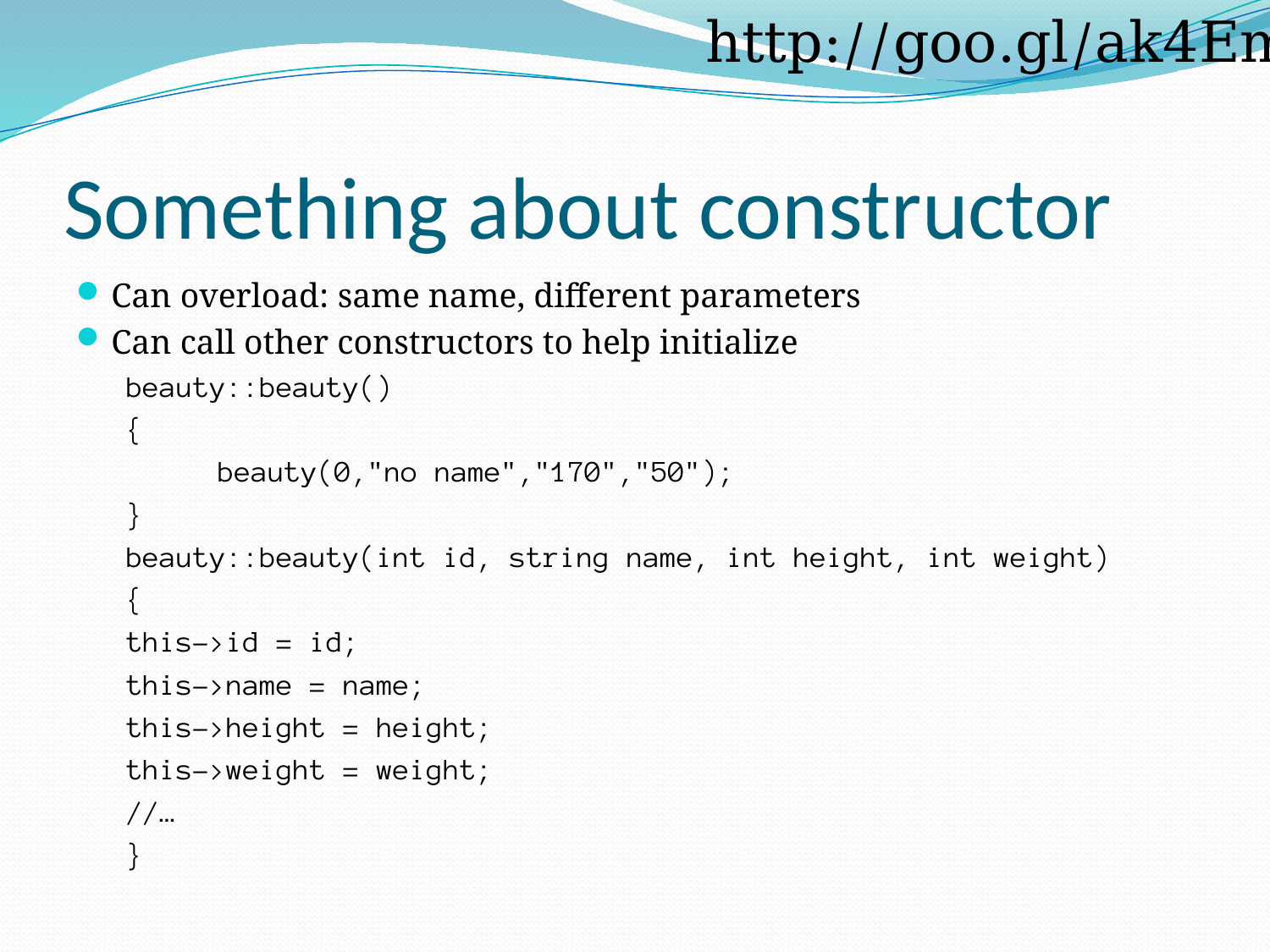

http://goo.gl/ak4Em
# Something about constructor
Can overload: same name, different parameters
Can call other constructors to help initialize
beauty::beauty()
{
 	beauty(0,"no name","170","50");
}
beauty::beauty(int id, string name, int height, int weight)
{
	this->id = id;
	this->name = name;
	this->height = height;
	this->weight = weight;
//…
}